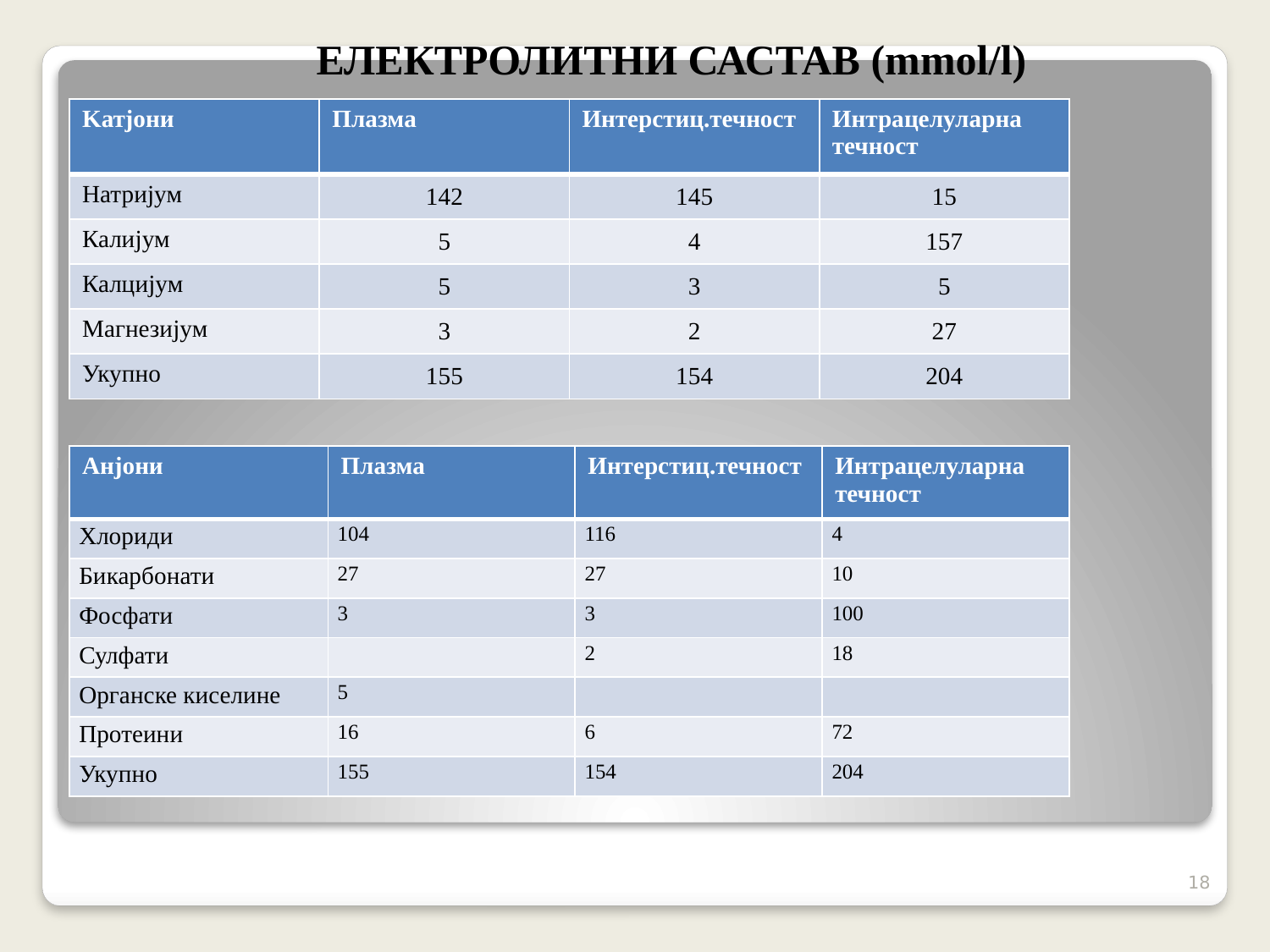

ЕЛЕКТРОЛИТНИ САСТАВ (mmol/l)

| Kатјони | Плазма | Интерстиц.течност | Интрацелуларна течност |
| --- | --- | --- | --- |
| Натријум | 142 | 145 | 15 |
| Калијум | 5 | 4 | 157 |
| Калцијум | 5 | 3 | 5 |
| Магнезијум | 3 | 2 | 27 |
| Укупно | 155 | 154 | 204 |
| Анјони | Плазма | Интерстиц.течност | Интрацелуларна течност |
| --- | --- | --- | --- |
| Хлориди | 104 | 116 | 4 |
| Бикарбонати | 27 | 27 | 10 |
| Фосфати | 3 | 3 | 100 |
| Сулфати |  | 2 | 18 |
| Органске киселине | 5 |  |  |
| Протеини | 16 | 6 | 72 |
| Укупно | 155 | 154 | 204 |
18